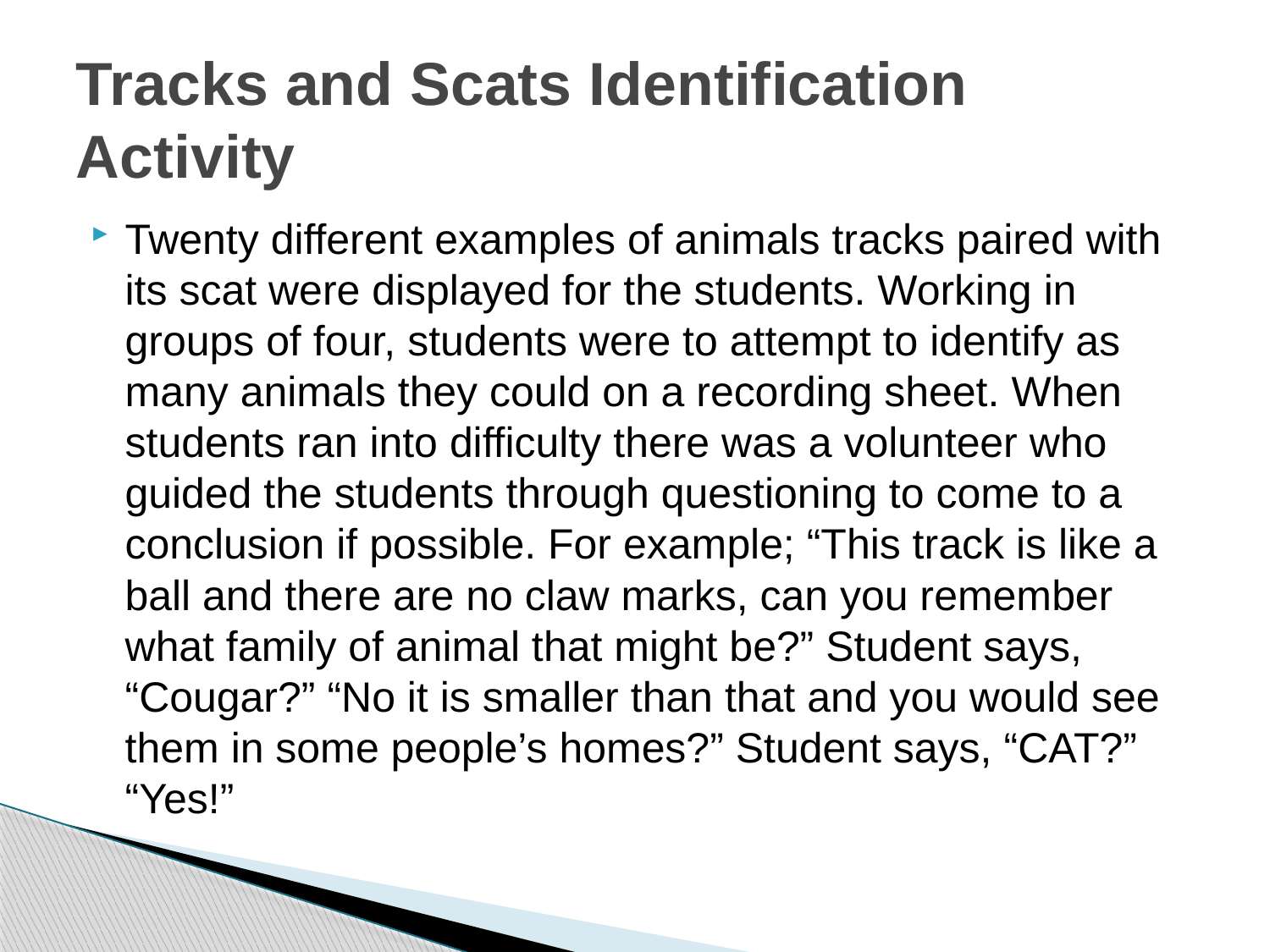

# Tracks and Scats Identification Activity
Twenty different examples of animals tracks paired with its scat were displayed for the students. Working in groups of four, students were to attempt to identify as many animals they could on a recording sheet. When students ran into difficulty there was a volunteer who guided the students through questioning to come to a conclusion if possible. For example; “This track is like a ball and there are no claw marks, can you remember what family of animal that might be?” Student says, “Cougar?” “No it is smaller than that and you would see them in some people’s homes?” Student says, “CAT?” “Yes!”